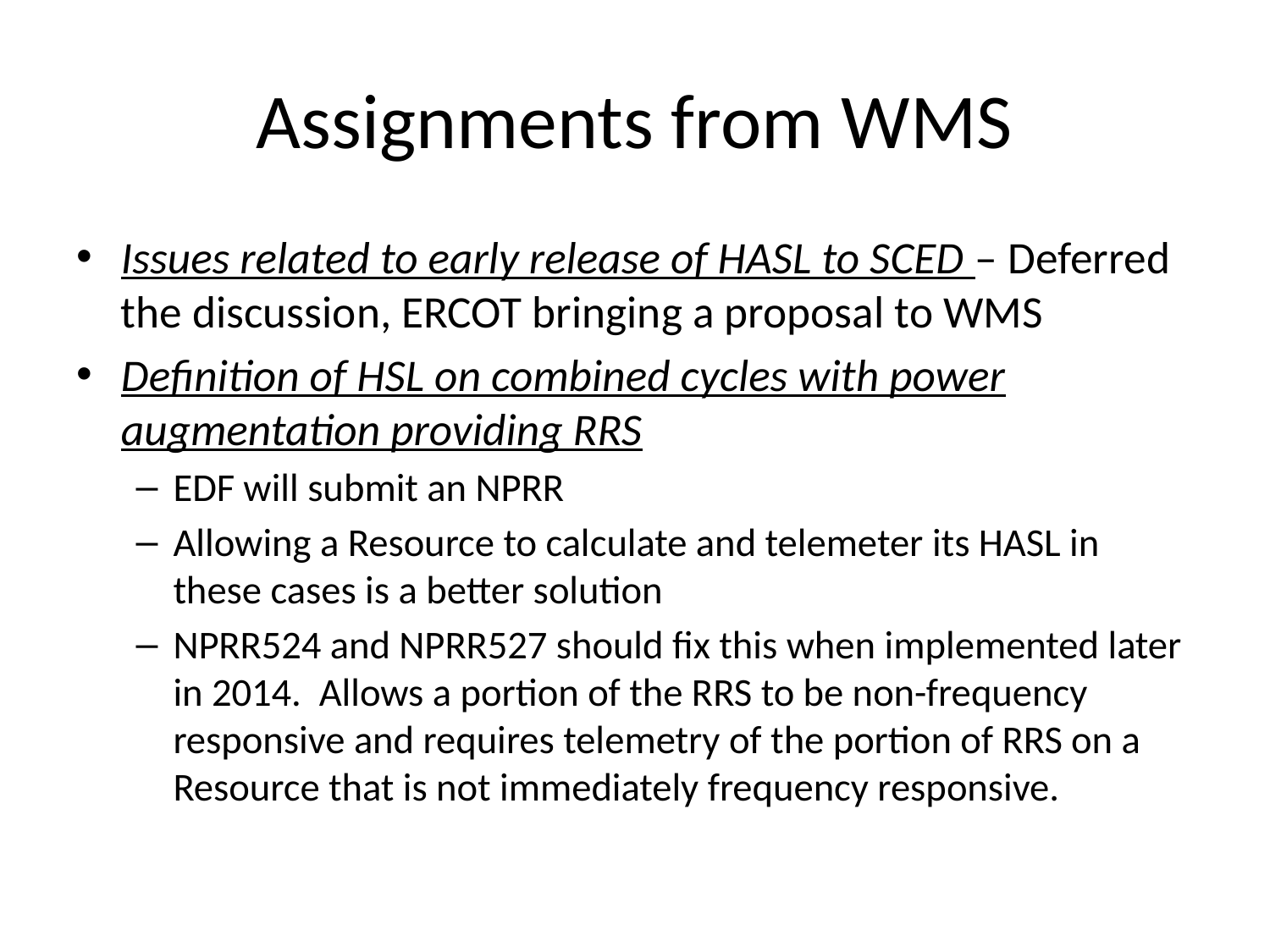

# Assignments from WMS
Issues related to early release of HASL to SCED – Deferred the discussion, ERCOT bringing a proposal to WMS
Definition of HSL on combined cycles with power augmentation providing RRS
EDF will submit an NPRR
Allowing a Resource to calculate and telemeter its HASL in these cases is a better solution
NPRR524 and NPRR527 should fix this when implemented later in 2014.  Allows a portion of the RRS to be non-frequency responsive and requires telemetry of the portion of RRS on a Resource that is not immediately frequency responsive.